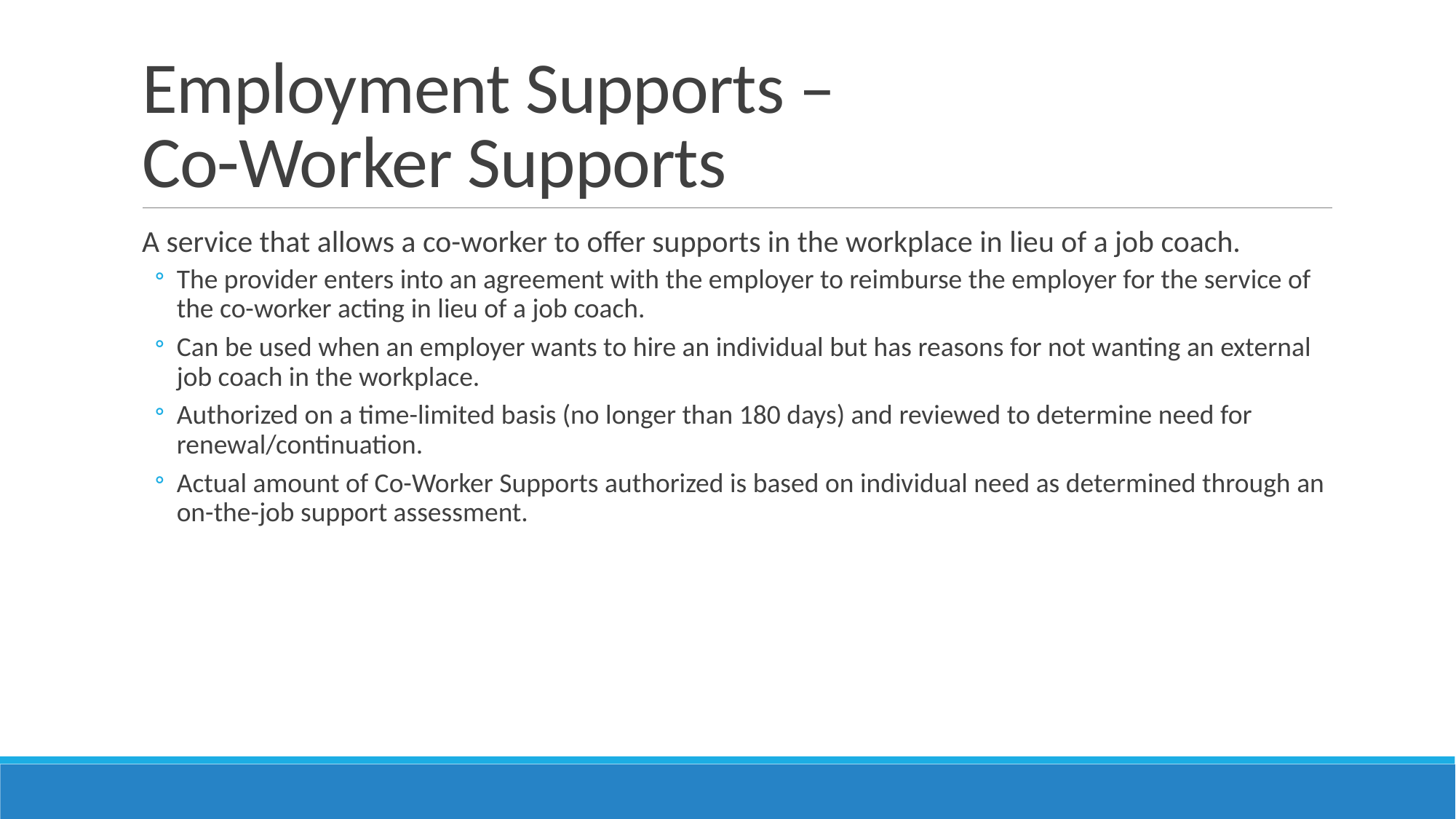

# Employment Supports – Co-Worker Supports
A service that allows a co-worker to offer supports in the workplace in lieu of a job coach.
The provider enters into an agreement with the employer to reimburse the employer for the service of the co-worker acting in lieu of a job coach.
Can be used when an employer wants to hire an individual but has reasons for not wanting an external job coach in the workplace.
Authorized on a time-limited basis (no longer than 180 days) and reviewed to determine need for renewal/continuation.
Actual amount of Co-Worker Supports authorized is based on individual need as determined through an on-the-job support assessment.